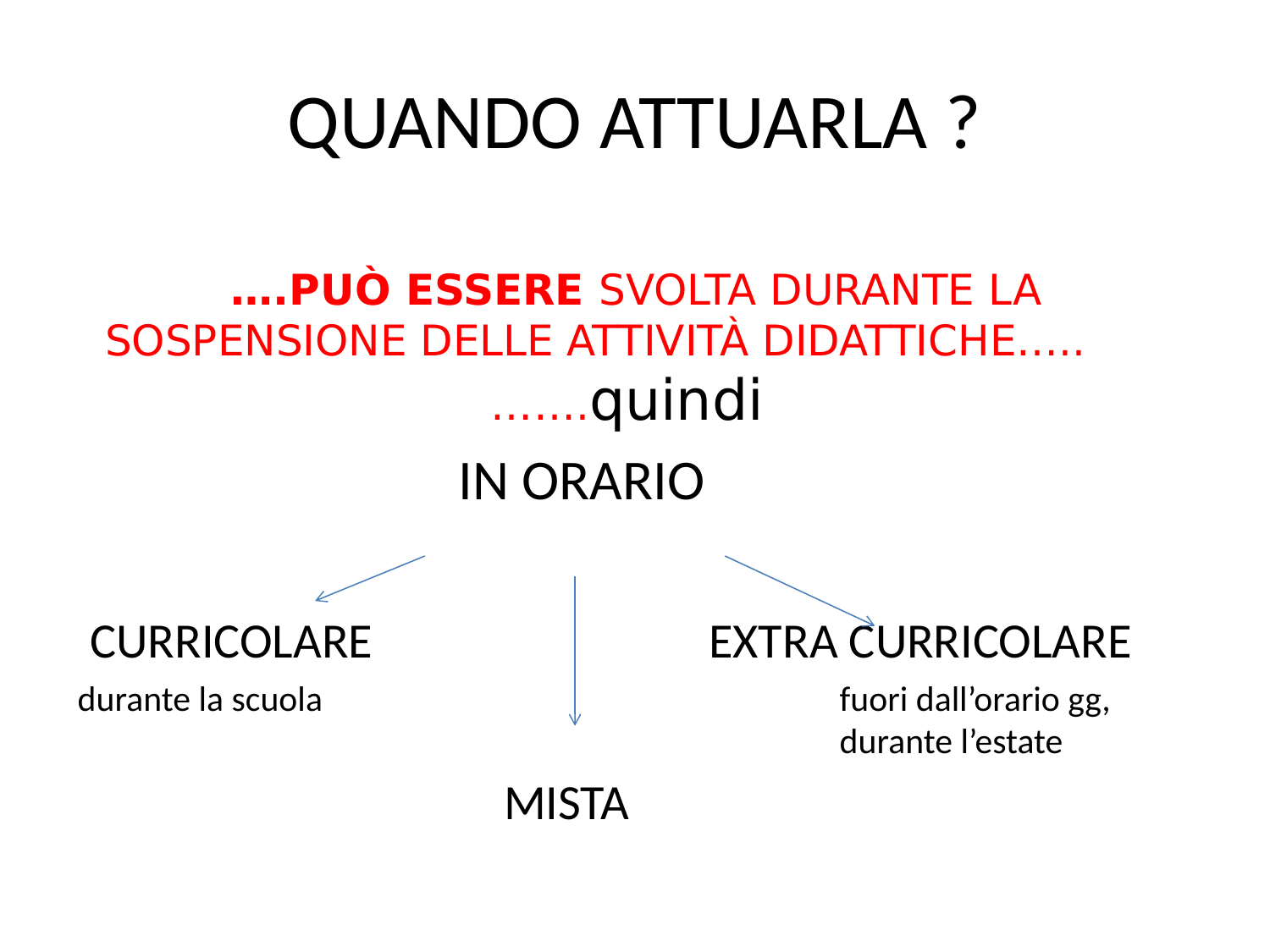

# QUANDO ATTUARLA ?
….PUÒ ESSERE SVOLTA DURANTE LA SOSPENSIONE DELLE ATTIVITÀ DIDATTICHE…..       …….quindi
			IN ORARIO

 CURRICOLARE 		           EXTRA CURRICOLARE
durante la scuola					fuori dall’orario gg, 						durante l’estate
                                      MISTA